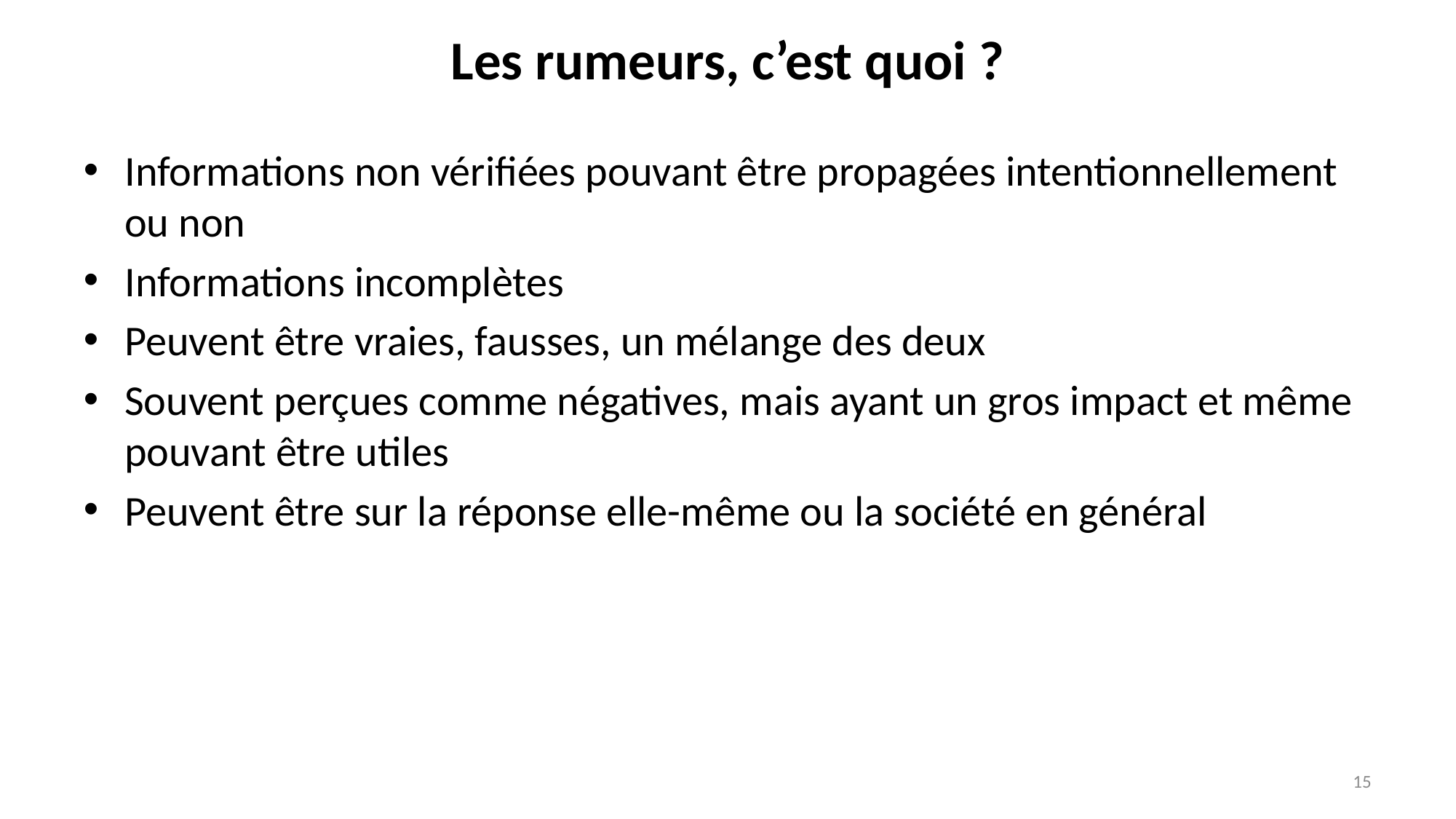

# Les rumeurs, c’est quoi ?
Informations non vérifiées pouvant être propagées intentionnellement ou non
Informations incomplètes
Peuvent être vraies, fausses, un mélange des deux
Souvent perçues comme négatives, mais ayant un gros impact et même pouvant être utiles
Peuvent être sur la réponse elle-même ou la société en général
15